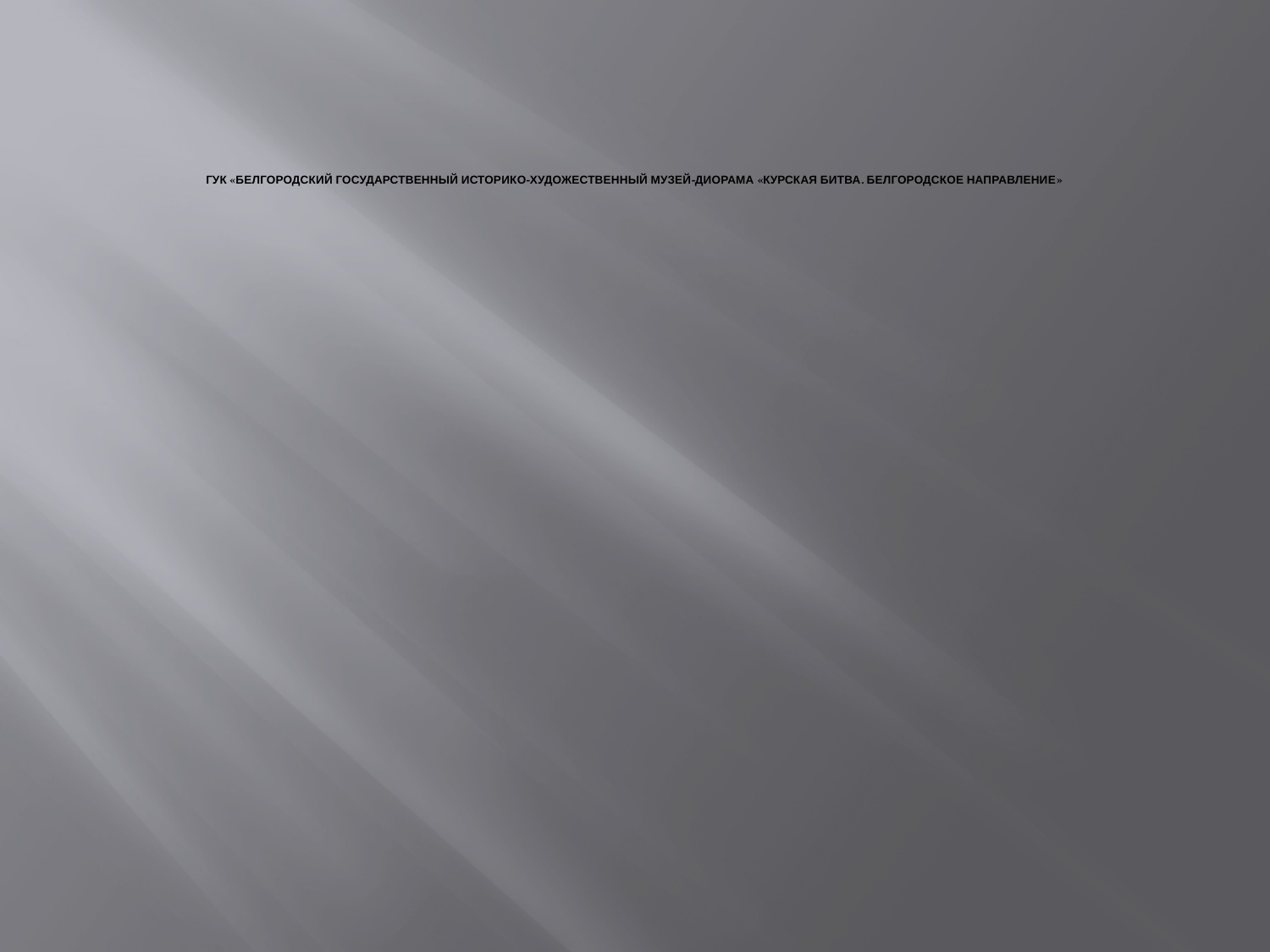

# ГУК «БЕЛГОРОДСКИЙ ГОСУДАРСТВЕННЫЙ ИСТОРИКО-ХУДОЖЕСТВЕННЫЙ МУЗЕЙ-ДИОРАМА «КУРСКАЯ БИТВА. БЕЛГОРОДСКОЕ НАПРАВЛЕНИЕ»